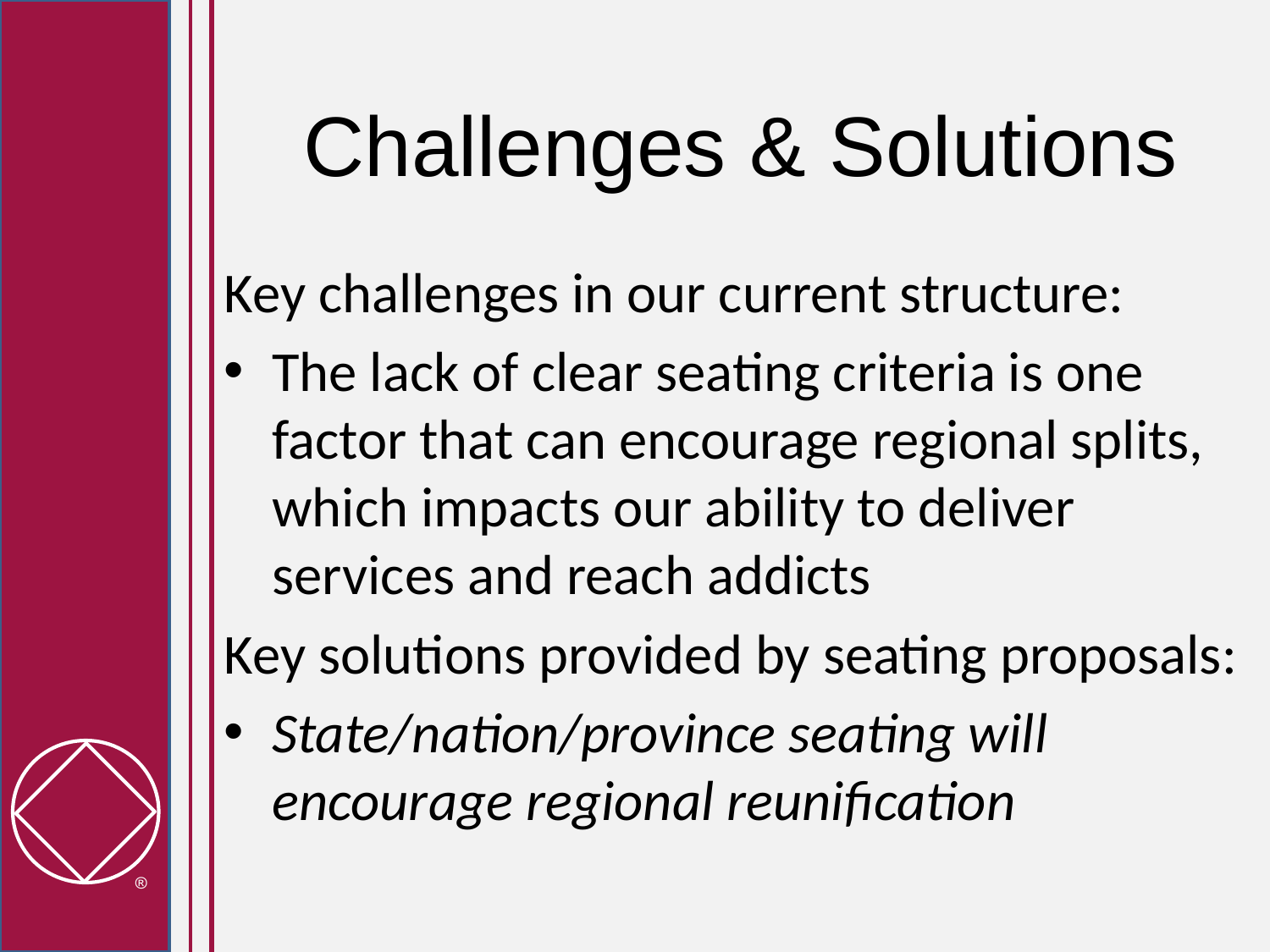

# Challenges & Solutions
Key challenges in our current structure:
The lack of clear seating criteria is one factor that can encourage regional splits, which impacts our ability to deliver services and reach addicts
Key solutions provided by seating proposals:
State/nation/province seating will encourage regional reunification